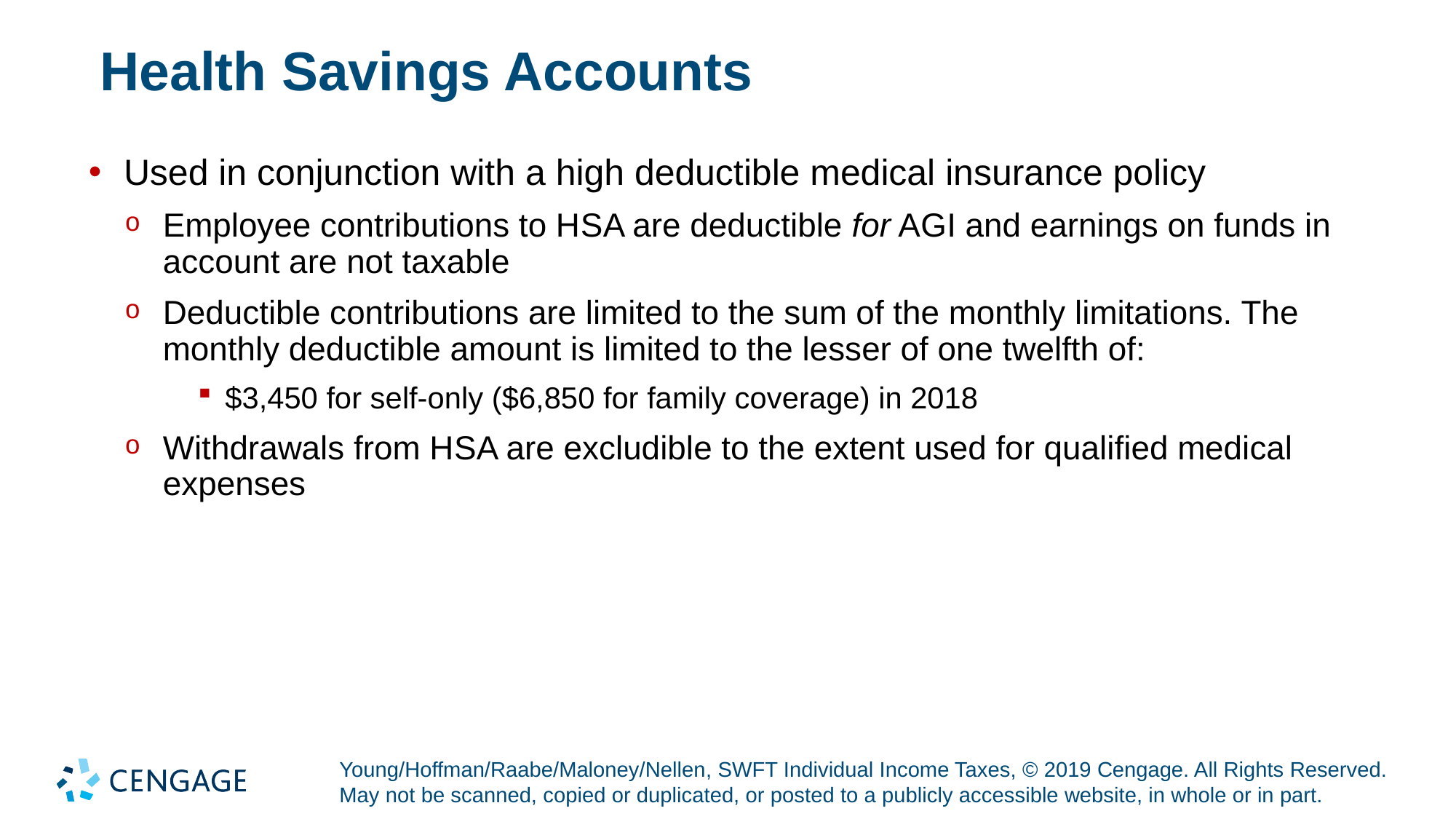

# Health Savings Accounts
Used in conjunction with a high deductible medical insurance policy
Employee contributions to H S A are deductible for A G I and earnings on funds in account are not taxable
Deductible contributions are limited to the sum of the monthly limitations. The monthly deductible amount is limited to the lesser of one twelfth of:
$3,450 for self-only ($6,850 for family coverage) in 2018
Withdrawals from H S A are excludible to the extent used for qualified medical expenses